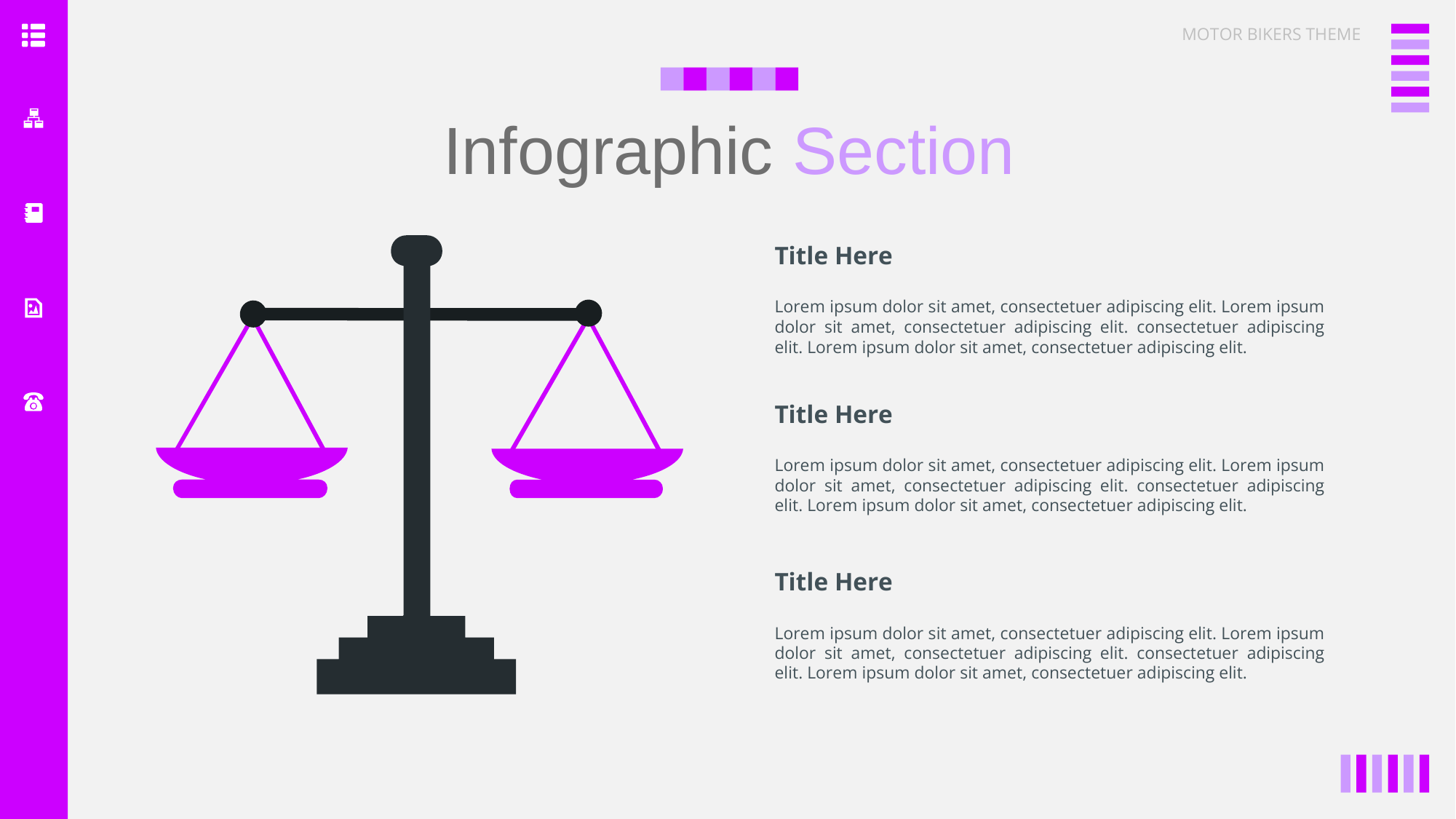

MOTOR BIKERS THEME

Infographic Section

Title Here

Lorem ipsum dolor sit amet, consectetuer adipiscing elit. Lorem ipsum dolor sit amet, consectetuer adipiscing elit. consectetuer adipiscing elit. Lorem ipsum dolor sit amet, consectetuer adipiscing elit.

Title Here
Lorem ipsum dolor sit amet, consectetuer adipiscing elit. Lorem ipsum dolor sit amet, consectetuer adipiscing elit. consectetuer adipiscing elit. Lorem ipsum dolor sit amet, consectetuer adipiscing elit.
Title Here
Lorem ipsum dolor sit amet, consectetuer adipiscing elit. Lorem ipsum dolor sit amet, consectetuer adipiscing elit. consectetuer adipiscing elit. Lorem ipsum dolor sit amet, consectetuer adipiscing elit.